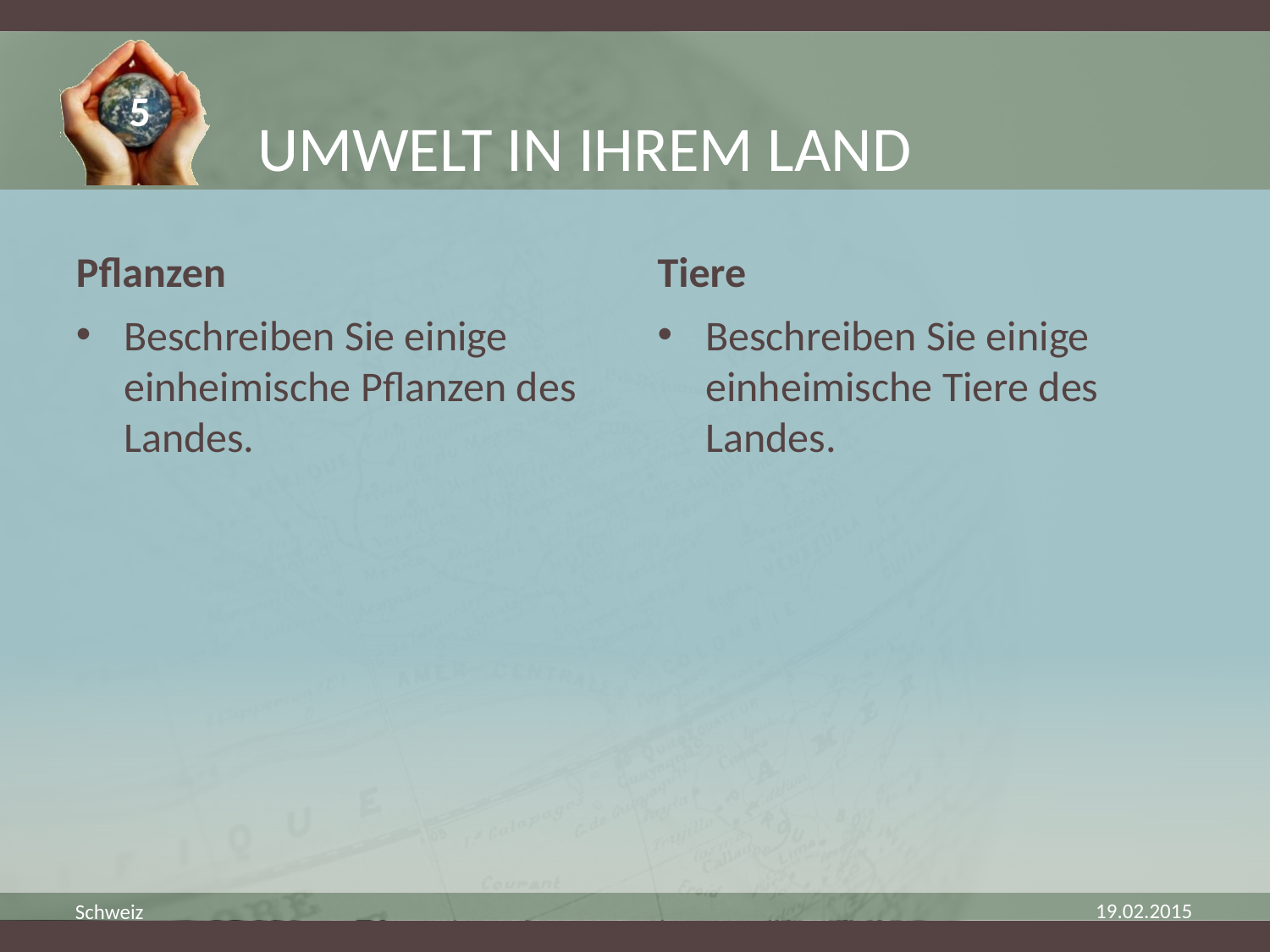

# Umwelt in Ihrem Land
5
Pflanzen
Tiere
Beschreiben Sie einige einheimische Pflanzen des Landes.
Beschreiben Sie einige einheimische Tiere des Landes.
19.02.2015
Schweiz